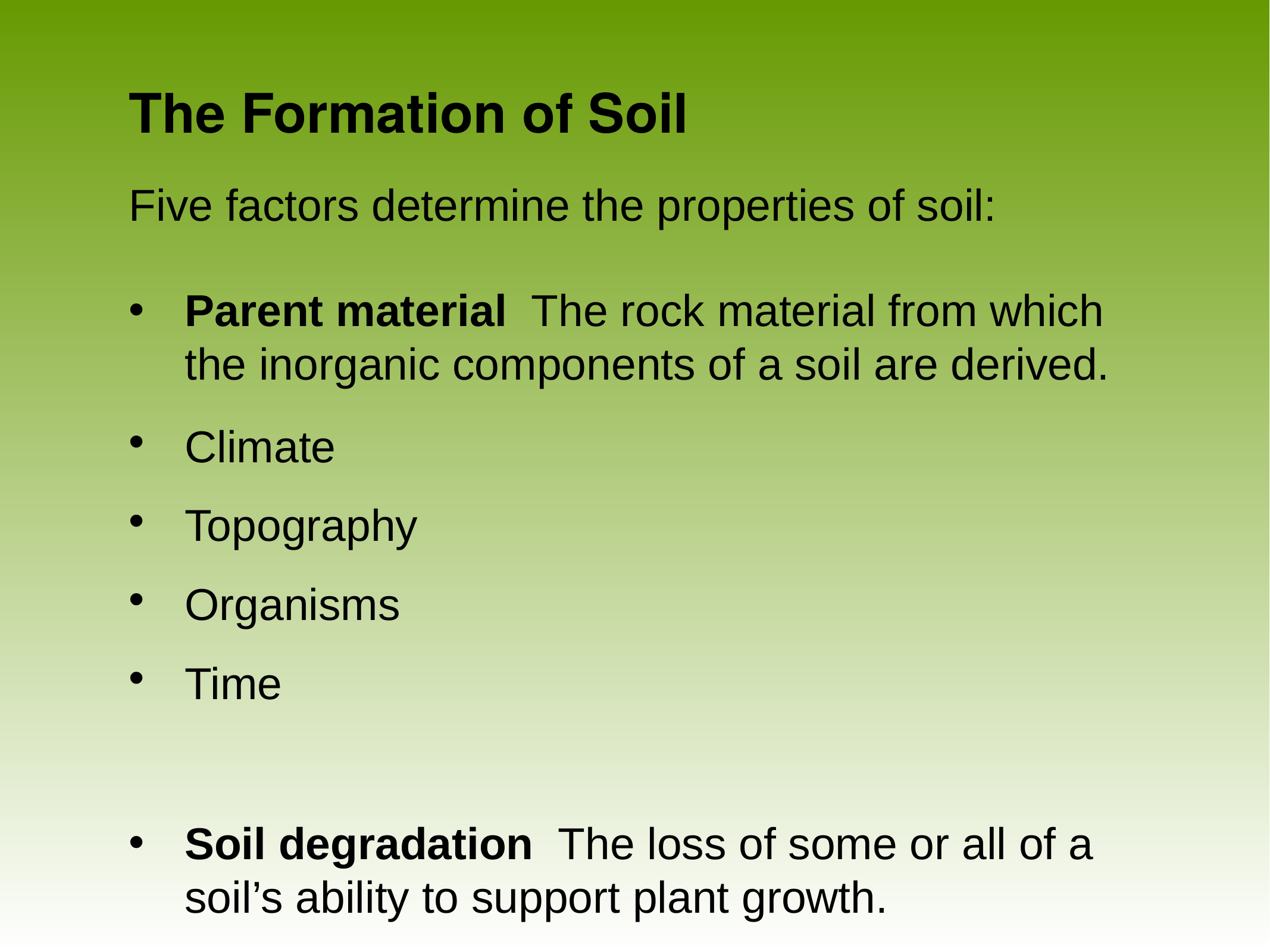

# The Formation of Soil

Five factors determine the properties of soil:
Parent material  The rock material from which the inorganic components of a soil are derived.
Climate
Topography
Organisms
Time

Soil degradation  The loss of some or all of a soil’s ability to support plant growth.